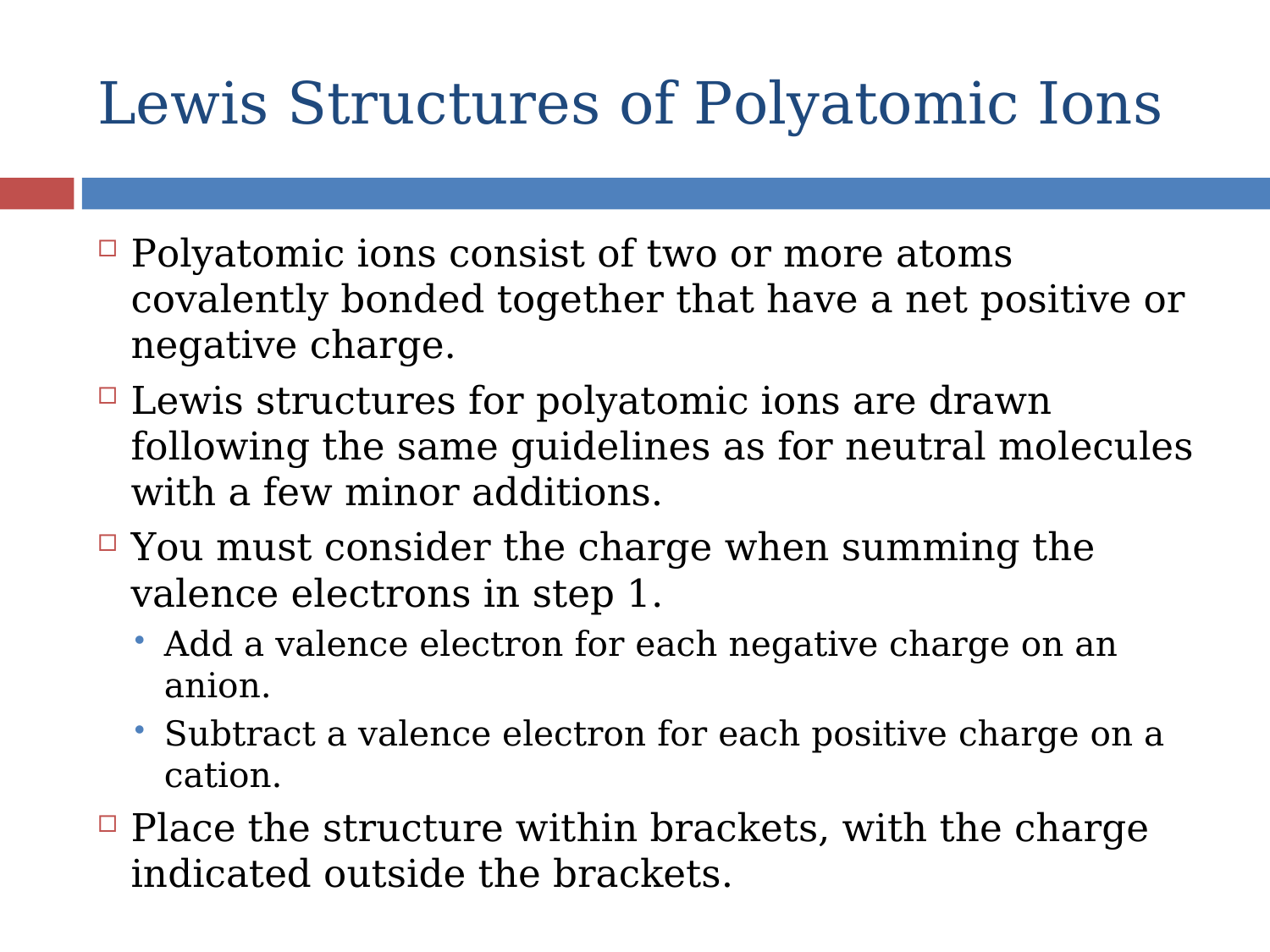

# Lewis Structures of Polyatomic Ions
Polyatomic ions consist of two or more atoms covalently bonded together that have a net positive or negative charge.
Lewis structures for polyatomic ions are drawn following the same guidelines as for neutral molecules with a few minor additions.
You must consider the charge when summing the valence electrons in step 1.
Add a valence electron for each negative charge on an anion.
Subtract a valence electron for each positive charge on a cation.
Place the structure within brackets, with the charge indicated outside the brackets.